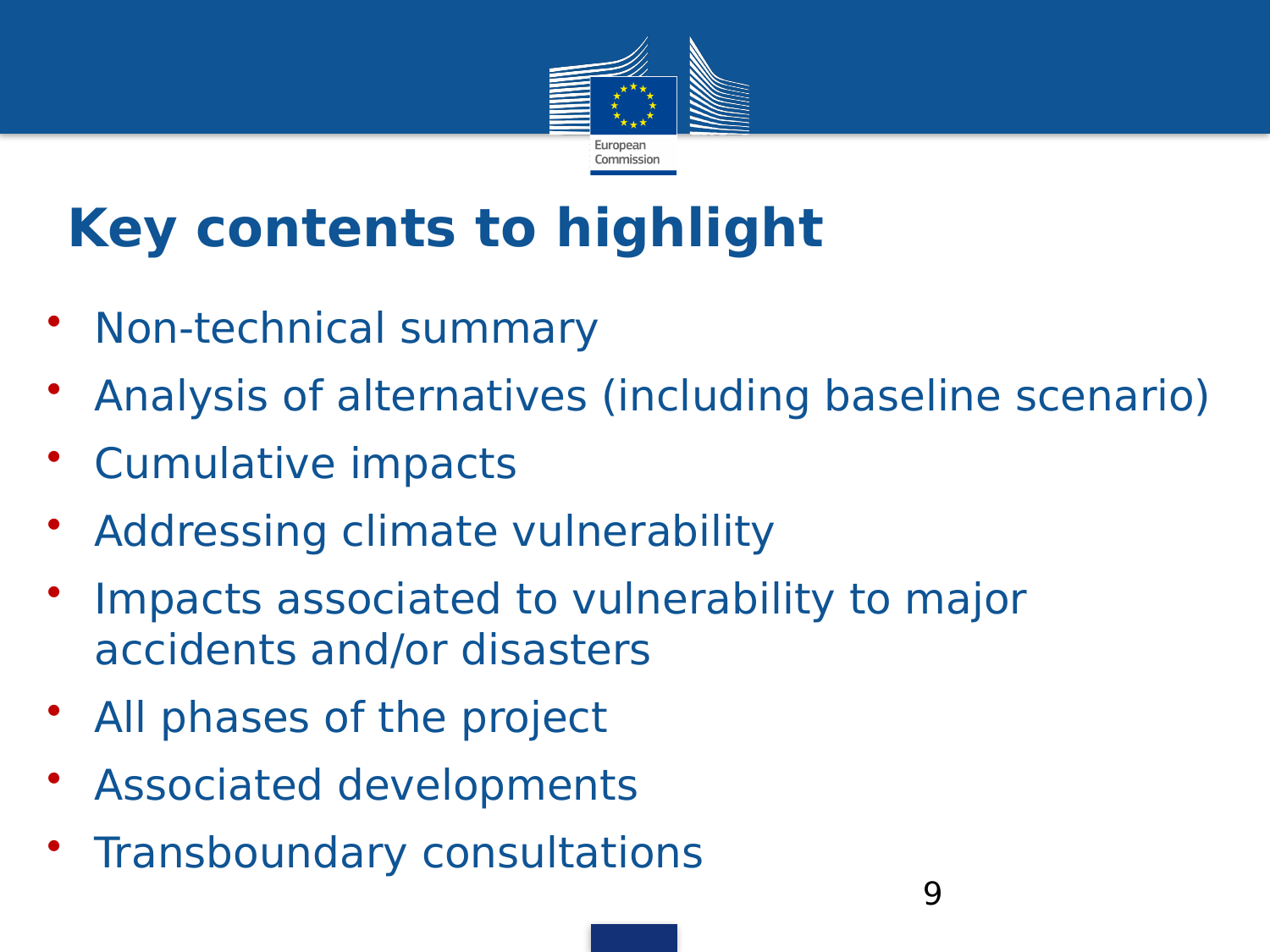

# Key contents to highlight
Non-technical summary
Analysis of alternatives (including baseline scenario)
Cumulative impacts
Addressing climate vulnerability
Impacts associated to vulnerability to major accidents and/or disasters
All phases of the project
Associated developments
Transboundary consultations

9